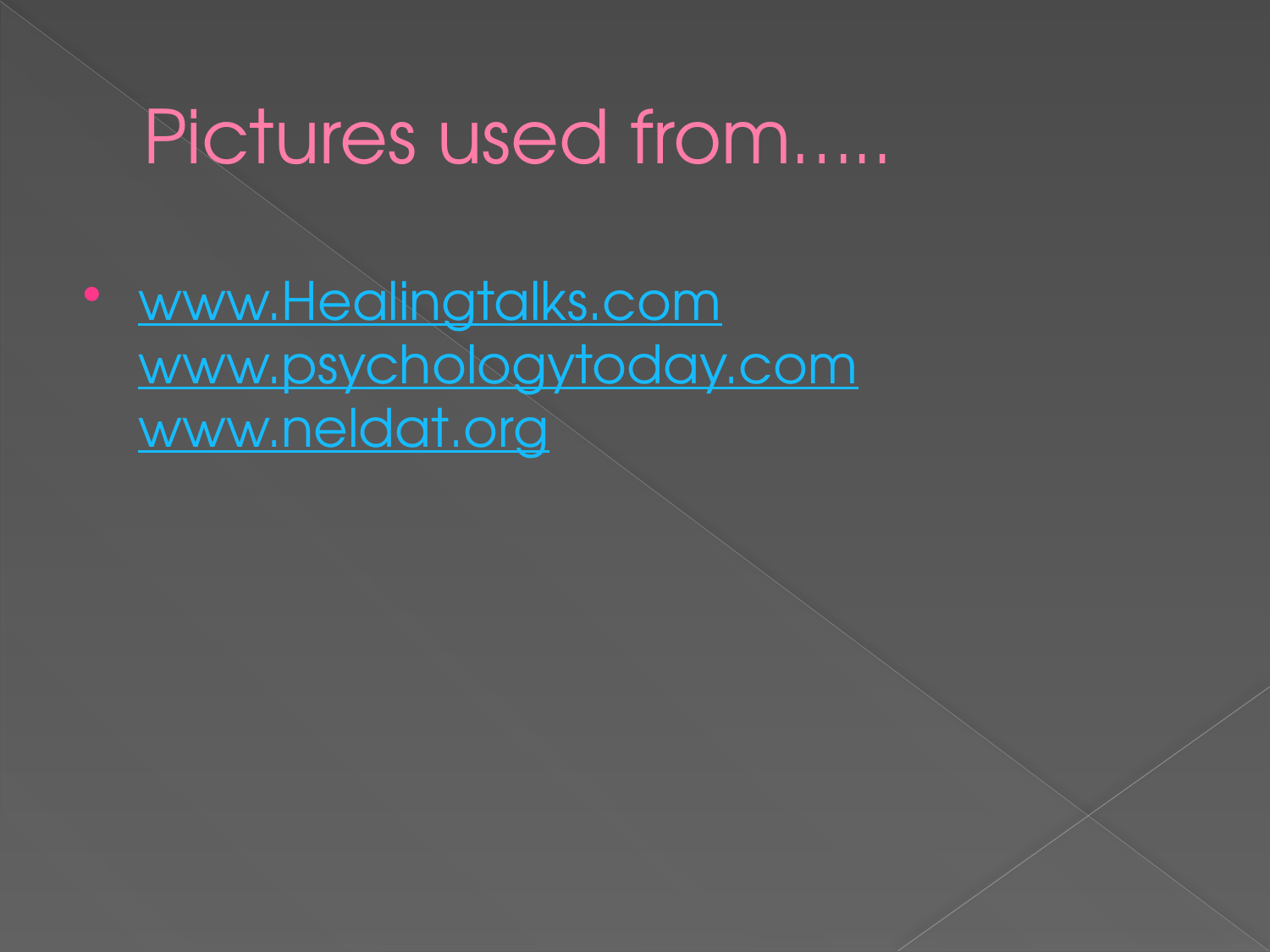

# Pictures used from…..
www.Healingtalks.com www.psychologytoday.com    www.neldat.org